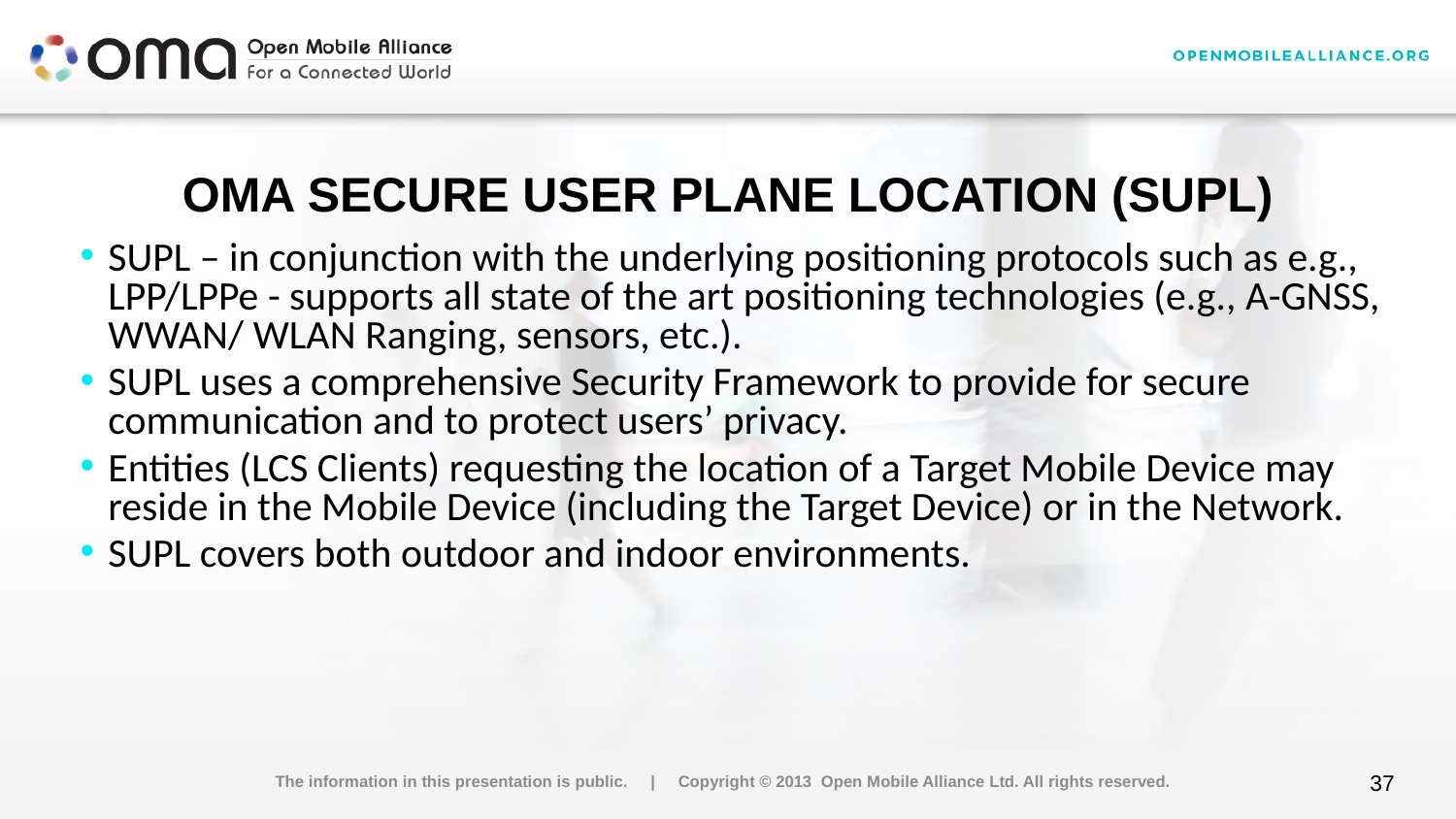

# OMA Secure User Plane Location (SUPL)
SUPL – in conjunction with the underlying positioning protocols such as e.g., LPP/LPPe - supports all state of the art positioning technologies (e.g., A-GNSS, WWAN/ WLAN Ranging, sensors, etc.).
SUPL uses a comprehensive Security Framework to provide for secure communication and to protect users’ privacy.
Entities (LCS Clients) requesting the location of a Target Mobile Device may reside in the Mobile Device (including the Target Device) or in the Network.
SUPL covers both outdoor and indoor environments.
The information in this presentation is public.     |     Copyright © 2013  Open Mobile Alliance Ltd. All rights reserved.